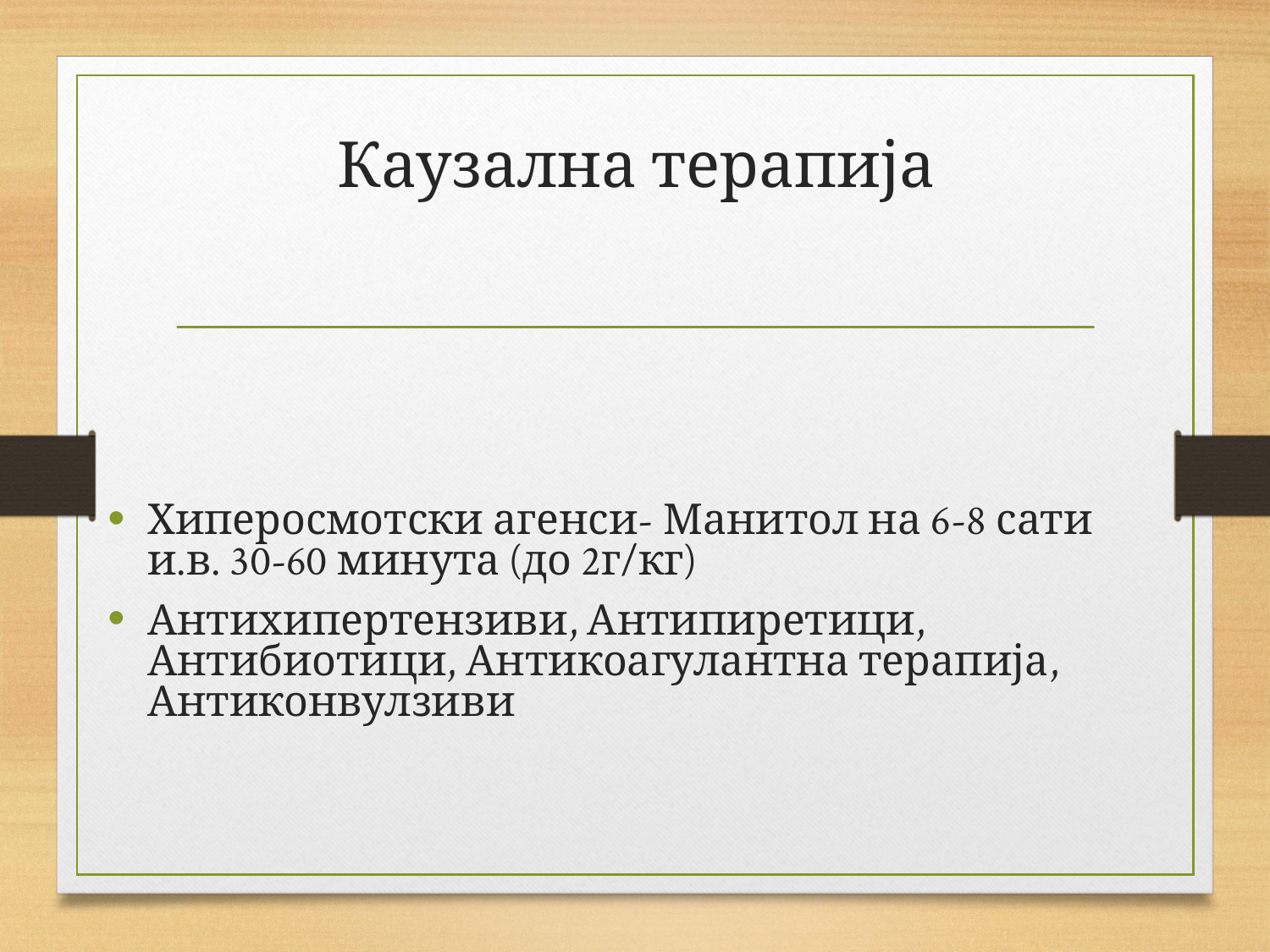

# Каузална терапија

Хиперосмотски агенси- Манитол на 6-8 сати и.в. 30-60 минута (до 2г/кг)
Антихипертензиви, Антипиретици, Антибиотици, Антикоагулантна терапија, Антиконвулзиви